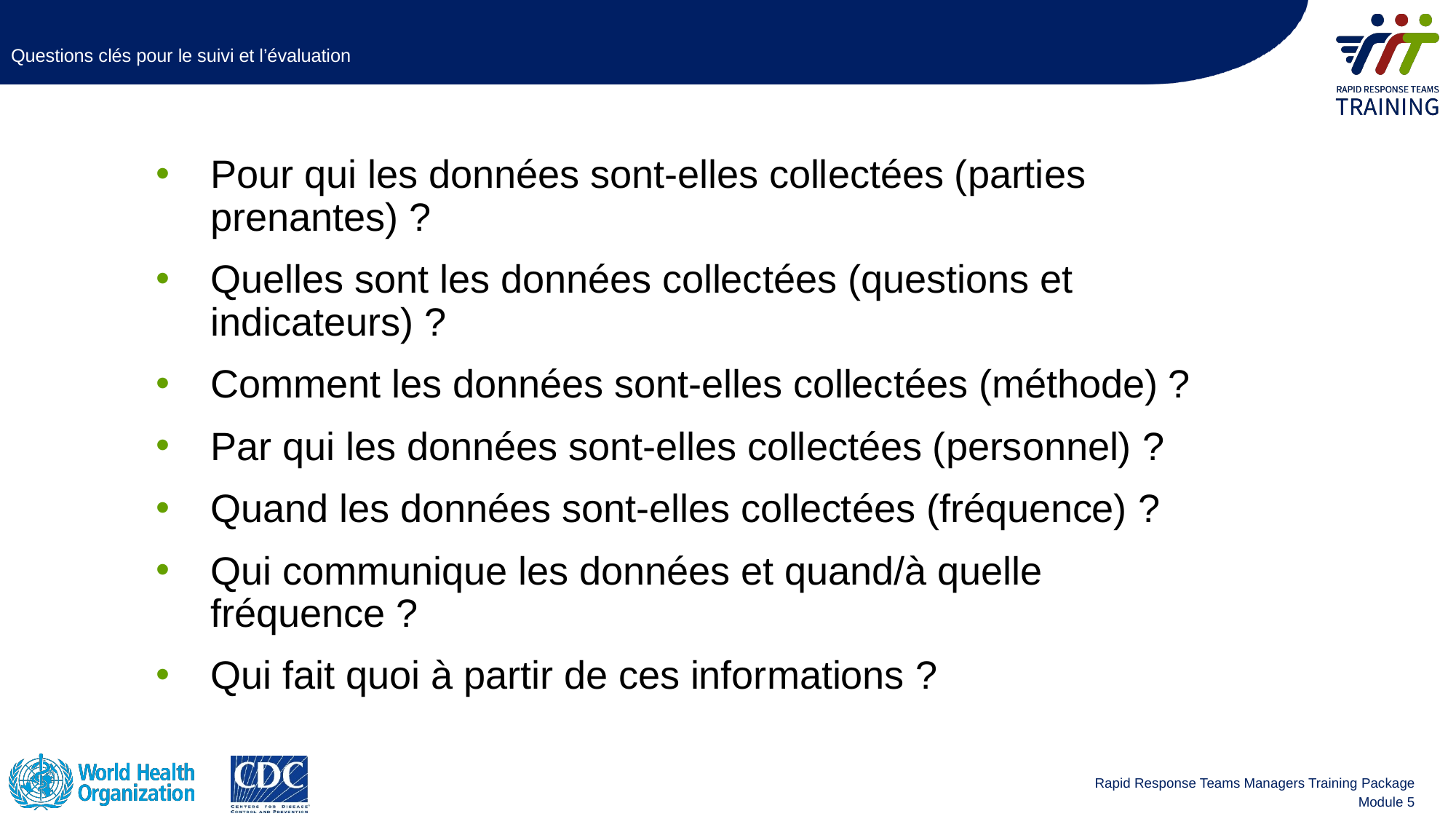

Questions clés pour le suivi et l’évaluation
Pour qui les données sont-elles collectées (parties prenantes) ?
Quelles sont les données collectées (questions et indicateurs) ?
Comment les données sont-elles collectées (méthode) ?
Par qui les données sont-elles collectées (personnel) ?
Quand les données sont-elles collectées (fréquence) ?
Qui communique les données et quand/à quelle fréquence ?
Qui fait quoi à partir de ces informations ?